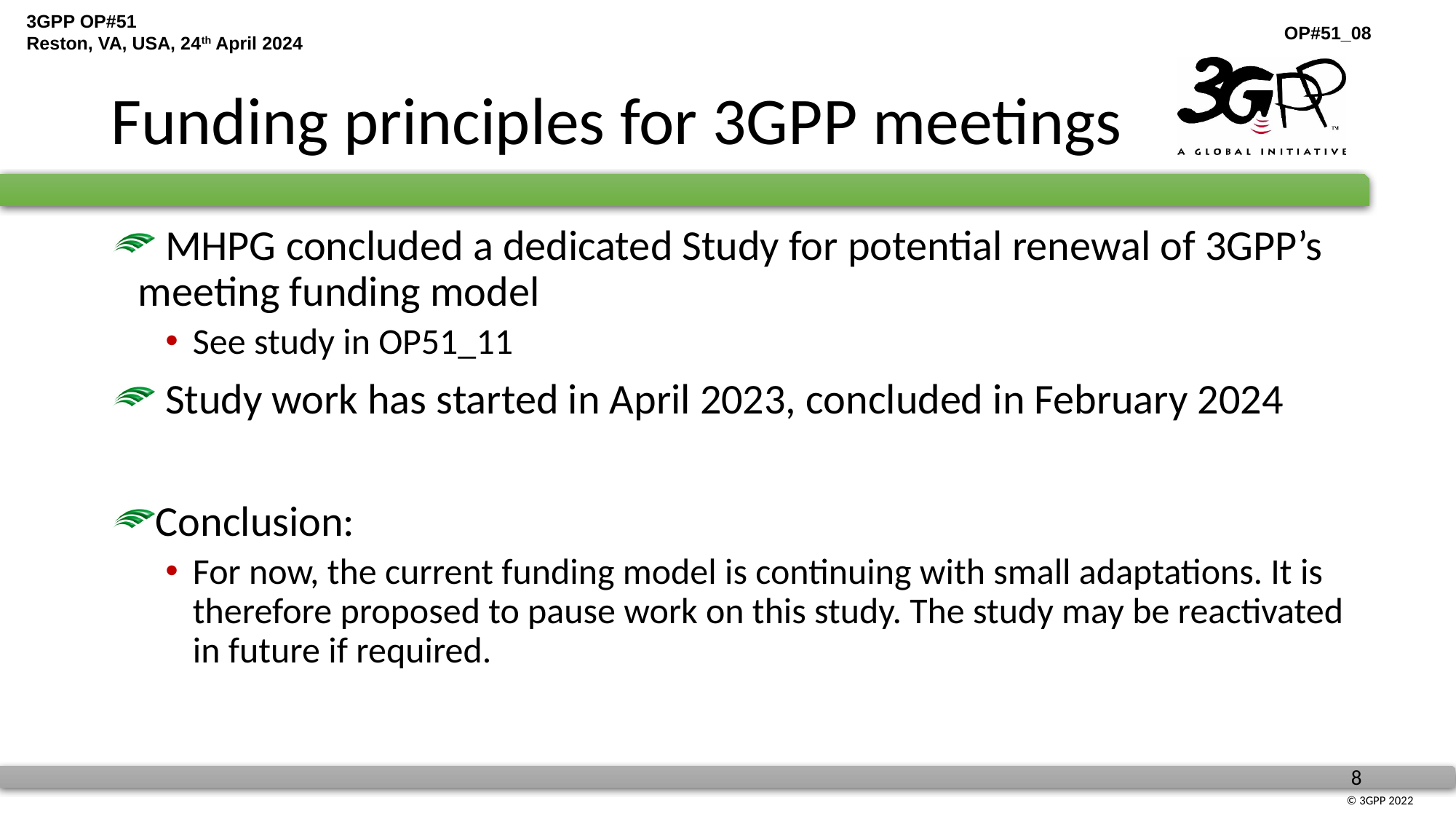

# Funding principles for 3GPP meetings
 MHPG concluded a dedicated Study for potential renewal of 3GPP’s meeting funding model
See study in OP51_11
 Study work has started in April 2023, concluded in February 2024

Conclusion:
For now, the current funding model is continuing with small adaptations. It is therefore proposed to pause work on this study. The study may be reactivated in future if required.